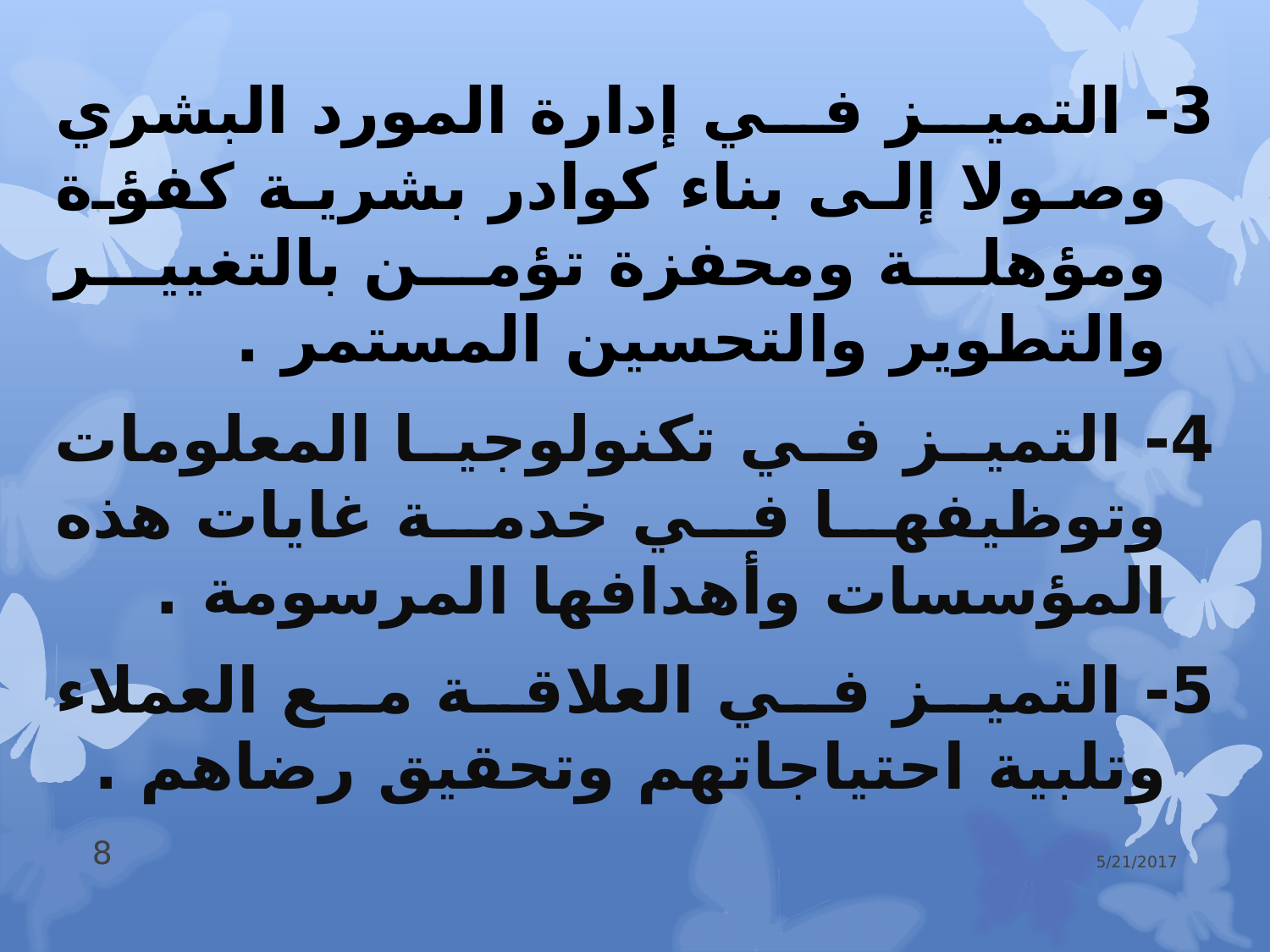

3- التميز في إدارة المورد البشري وصولا إلى بناء كوادر بشرية كفؤة ومؤهلة ومحفزة تؤمن بالتغيير والتطوير والتحسين المستمر .
4- التميز في تكنولوجيا المعلومات وتوظيفها في خدمة غايات هذه المؤسسات وأهدافها المرسومة .
5- التميز في العلاقة مع العملاء وتلبية احتياجاتهم وتحقيق رضاهم .

8
5/21/2017